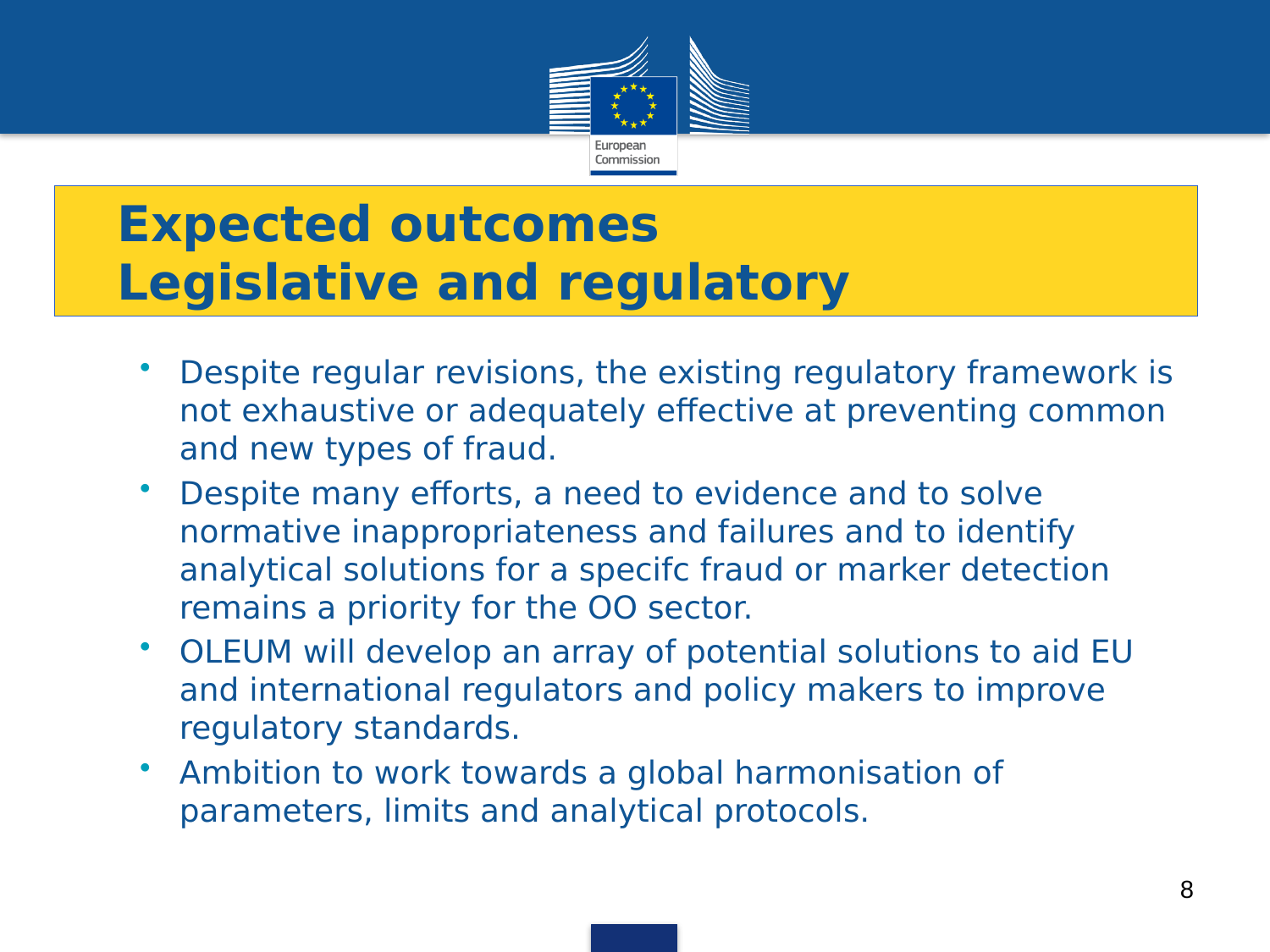

# Expected outcomes Legislative and regulatory
Despite regular revisions, the existing regulatory framework is not exhaustive or adequately effective at preventing common and new types of fraud.
Despite many efforts, a need to evidence and to solve normative inappropriateness and failures and to identify analytical solutions for a specifc fraud or marker detection remains a priority for the OO sector.
OLEUM will develop an array of potential solutions to aid EU and international regulators and policy makers to improve regulatory standards.
Ambition to work towards a global harmonisation of parameters, limits and analytical protocols.
8